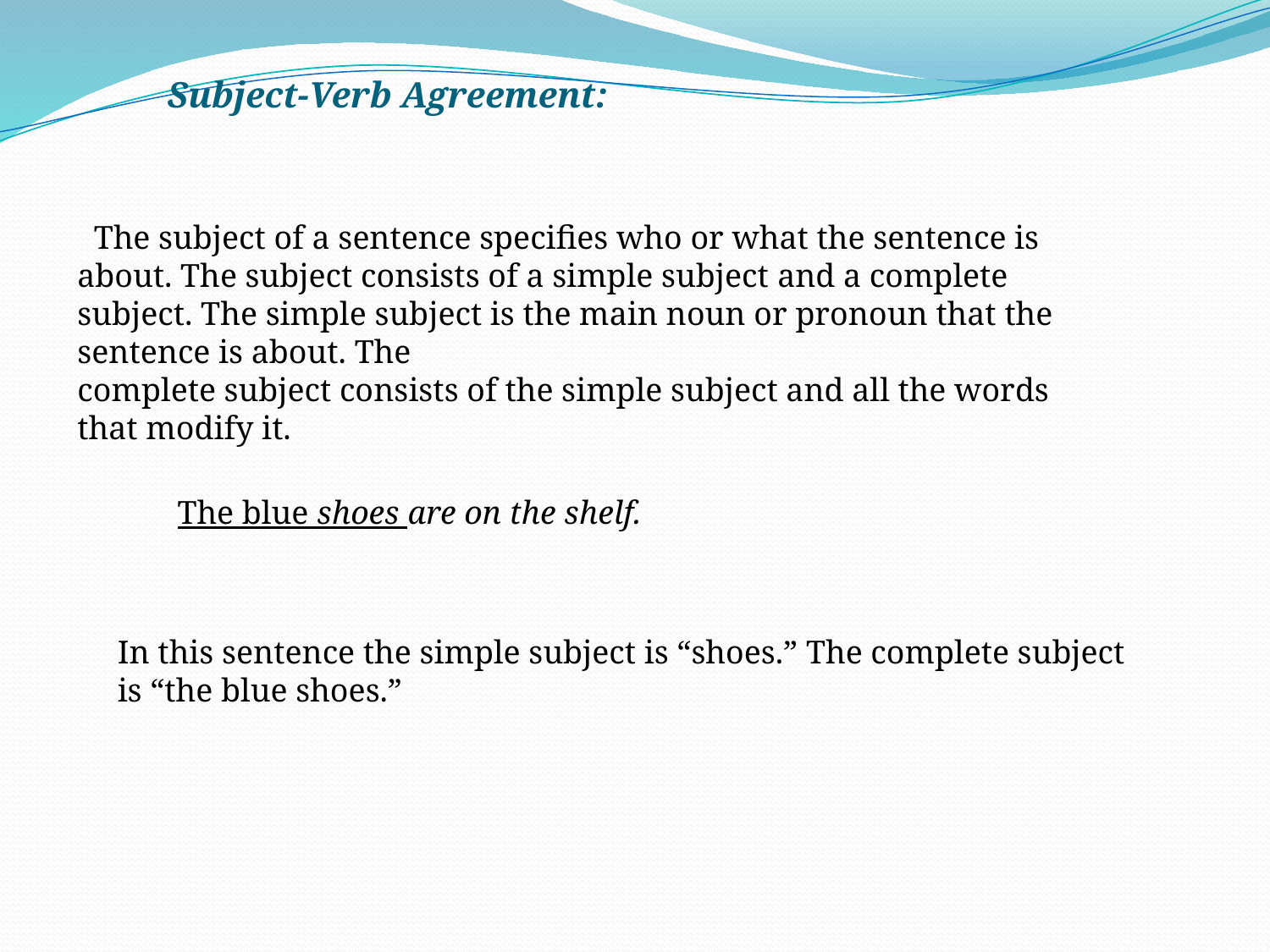

Subject-Verb Agreement:
  The subject of a sentence specifies who or what the sentence is about. The subject consists of a simple subject and a complete subject. The simple subject is the main noun or pronoun that the sentence is about. The
complete subject consists of the simple subject and all the words that modify it.
The blue shoes are on the shelf.
In this sentence the simple subject is “shoes.” The complete subject is “the blue shoes.”